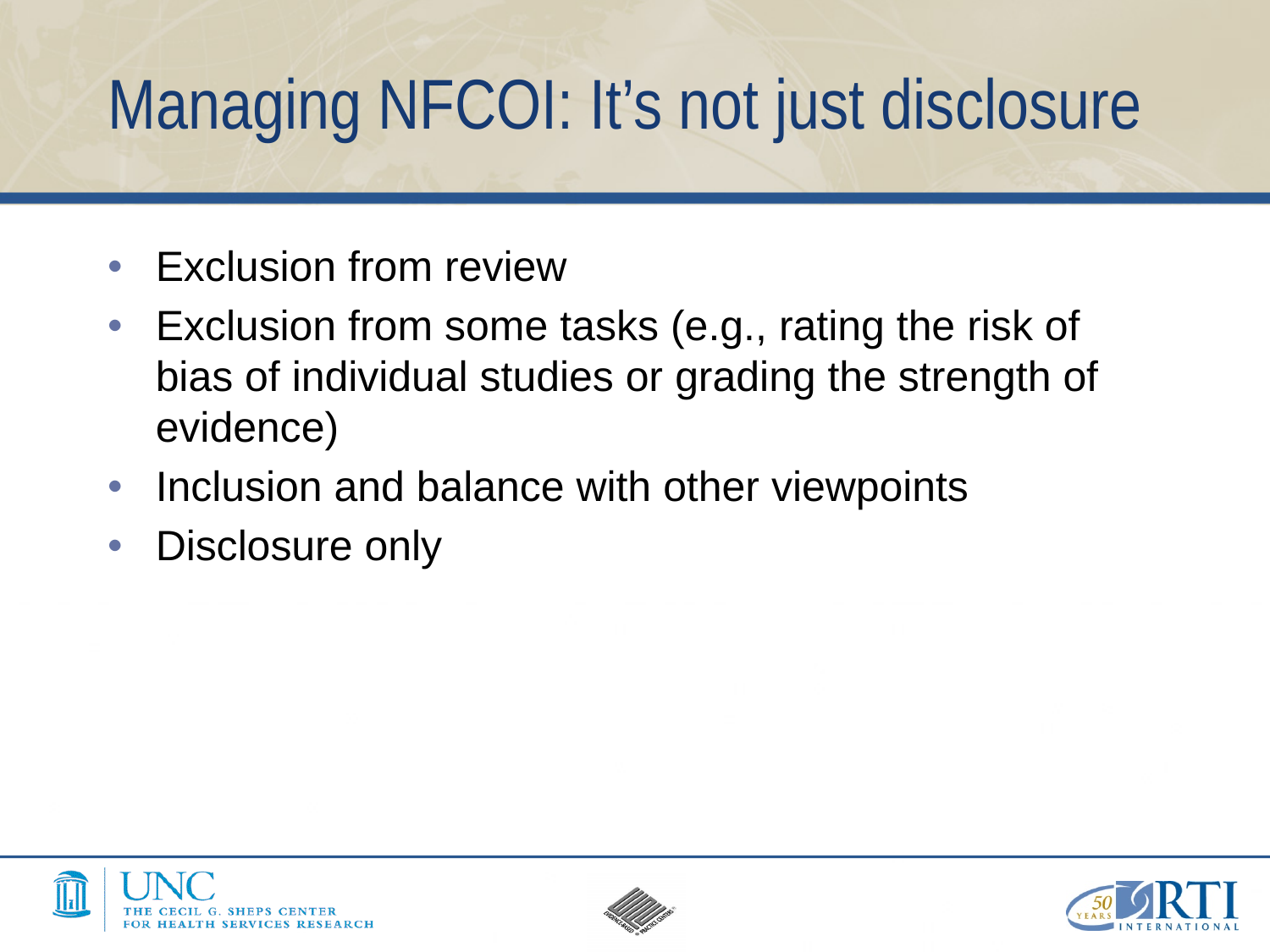

# Managing NFCOI: It’s not just disclosure
Exclusion from review
Exclusion from some tasks (e.g., rating the risk of bias of individual studies or grading the strength of evidence)
Inclusion and balance with other viewpoints
Disclosure only